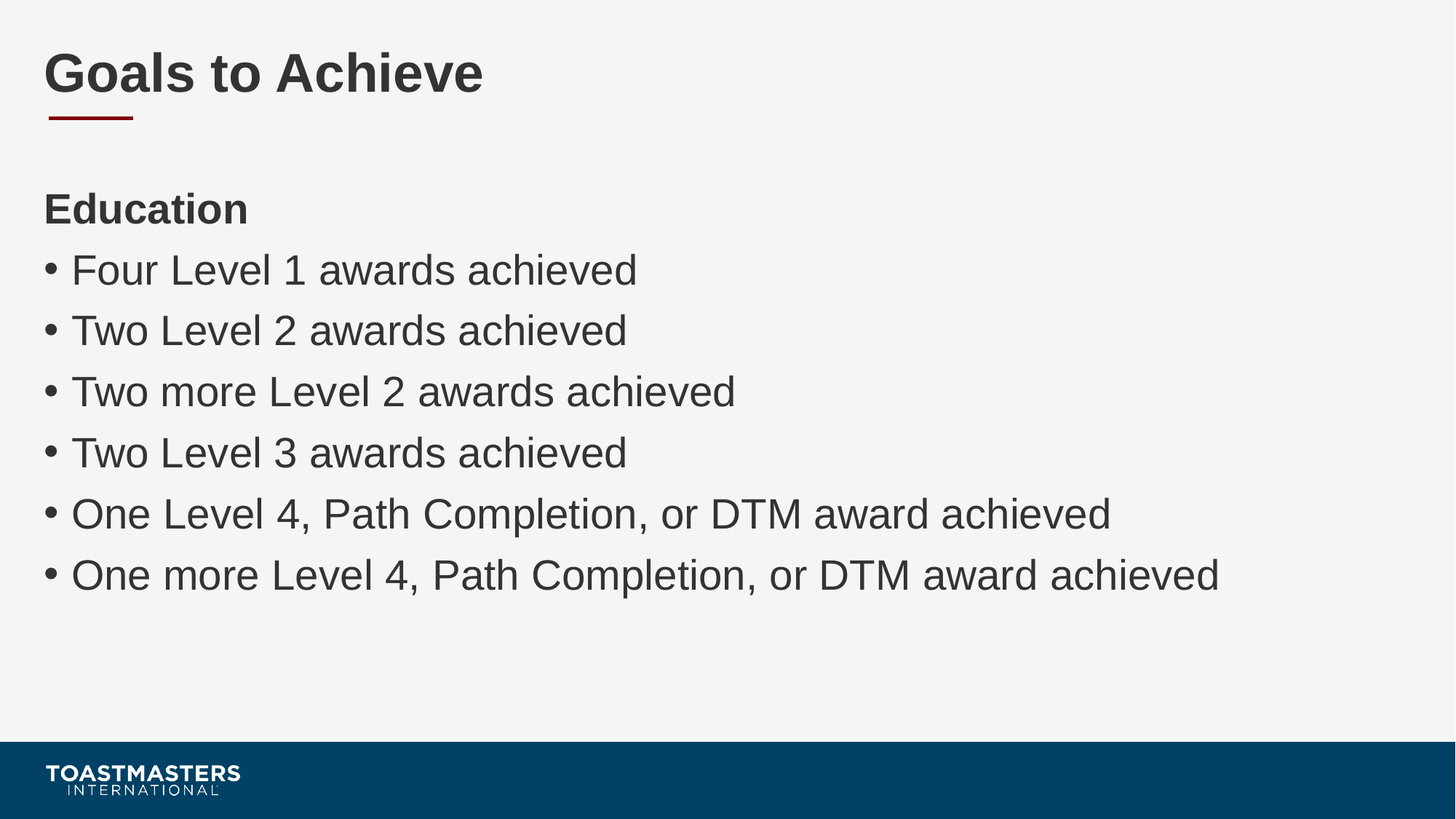

# Goals to Achieve
Education
Four Level 1 awards achieved
Two Level 2 awards achieved
Two more Level 2 awards achieved
Two Level 3 awards achieved
One Level 4, Path Completion, or DTM award achieved
One more Level 4, Path Completion, or DTM award achieved